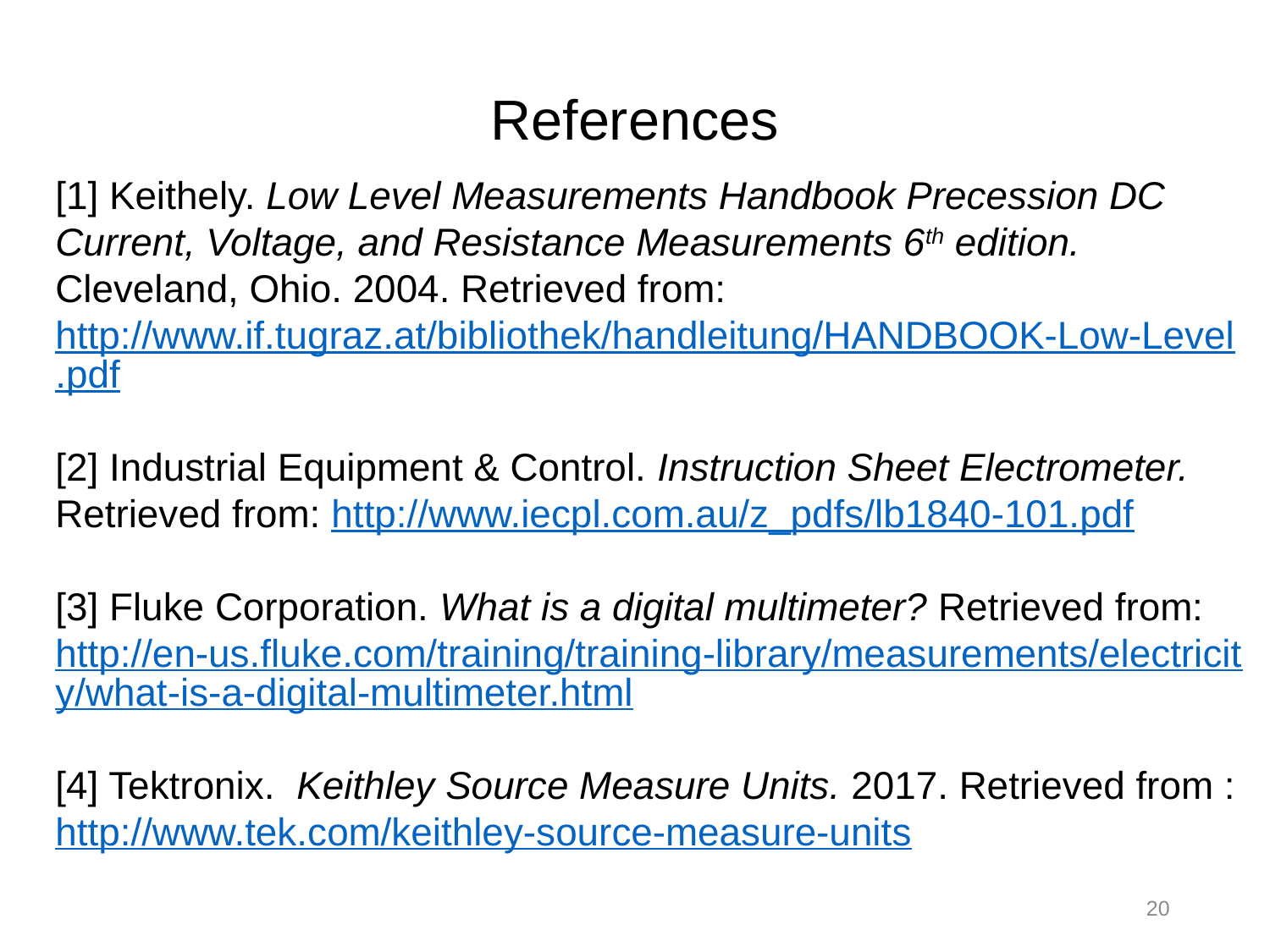

References
[1] Keithely. Low Level Measurements Handbook Precession DC Current, Voltage, and Resistance Measurements 6th edition. Cleveland, Ohio. 2004. Retrieved from: http://www.if.tugraz.at/bibliothek/handleitung/HANDBOOK-Low-Level.pdf

[2] Industrial Equipment & Control. Instruction Sheet Electrometer. Retrieved from: http://www.iecpl.com.au/z_pdfs/lb1840-101.pdf

[3] Fluke Corporation. What is a digital multimeter? Retrieved from: http://en-us.fluke.com/training/training-library/measurements/electricity/what-is-a-digital-multimeter.html

[4] Tektronix.  Keithley Source Measure Units. 2017. Retrieved from : http://www.tek.com/keithley-source-measure-units
20